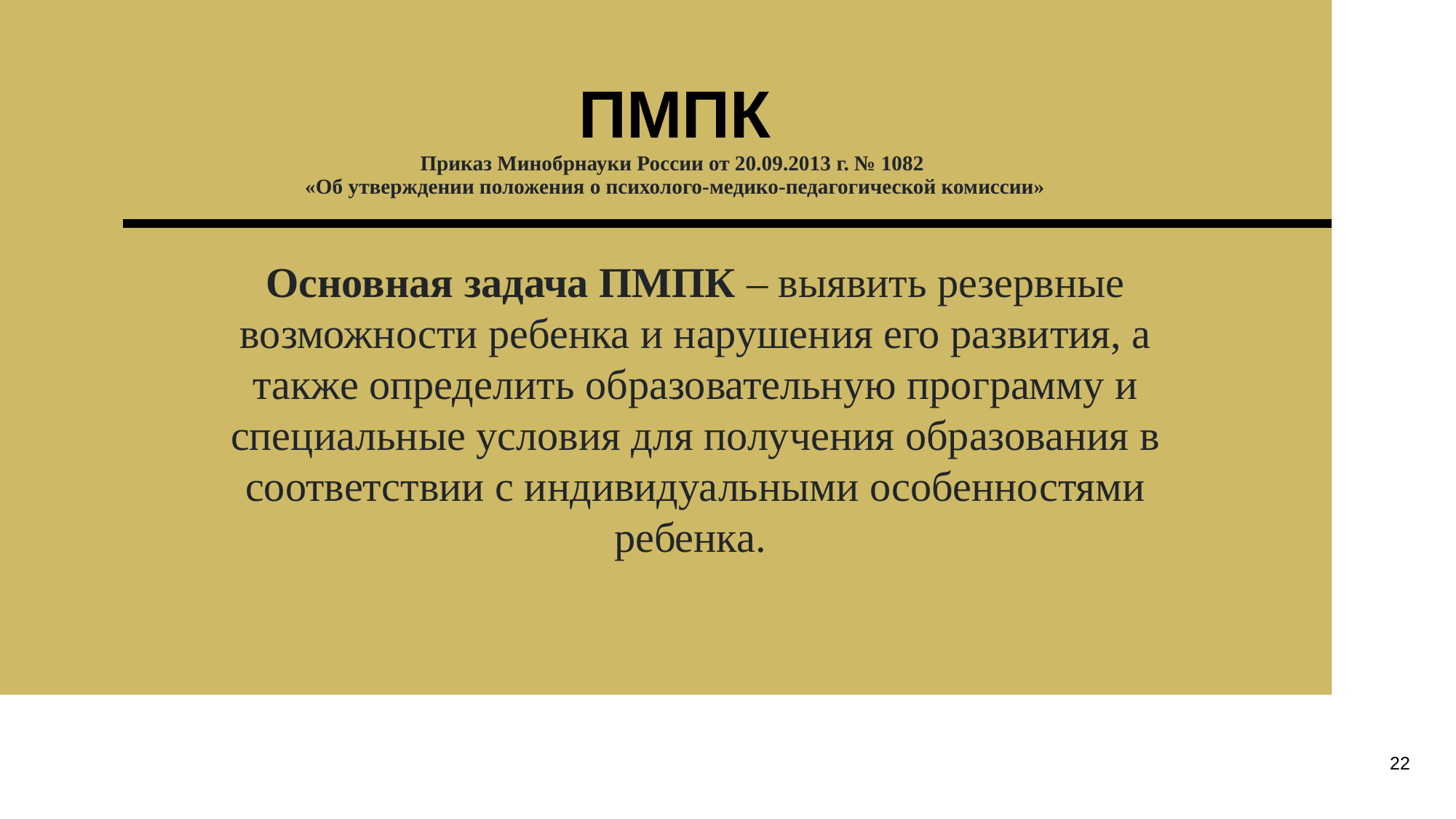

# ПМПК Приказ Минобрнауки России от 20.09.2013 г. № 1082 «Об утверждении положения о психолого-медико-педагогической комиссии»
Основная задача ПМПК – выявить резервные возможности ребенка и нарушения его развития, а также определить образовательную программу и специальные условия для получения образования в соответствии с индивидуальными особенностями ребенка.
22